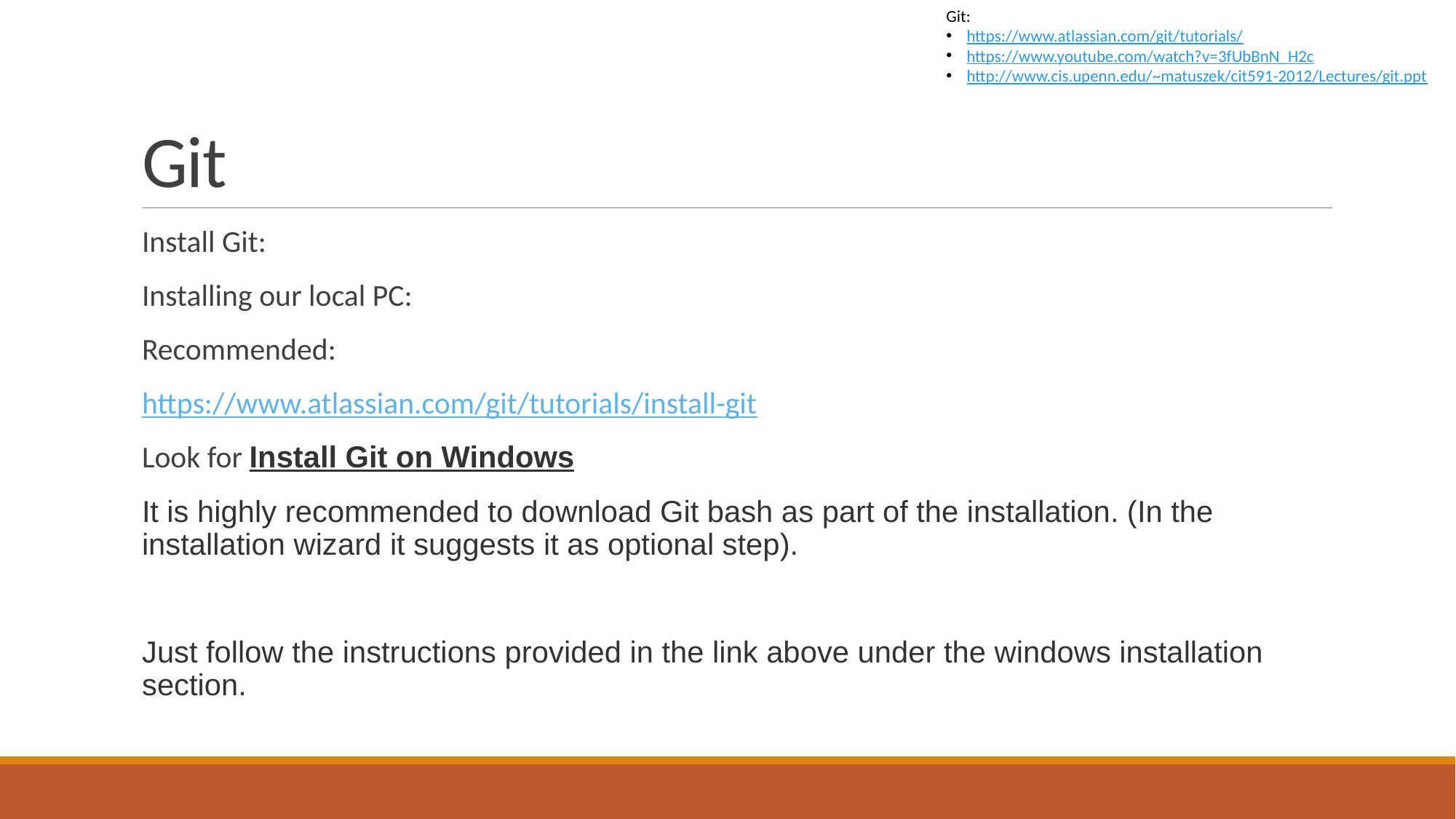

Git:
https://www.atlassian.com/git/tutorials/
https://www.youtube.com/watch?v=3fUbBnN_H2c
http://www.cis.upenn.edu/~matuszek/cit591-2012/Lectures/git.ppt

# Git
Install Git:
Installing our local PC:
Recommended:
https://www.atlassian.com/git/tutorials/install-git
Look for Install Git on Windows
It is highly recommended to download Git bash as part of the installation. (In the installation wizard it suggests it as optional step).

Just follow the instructions provided in the link above under the windows installation section.